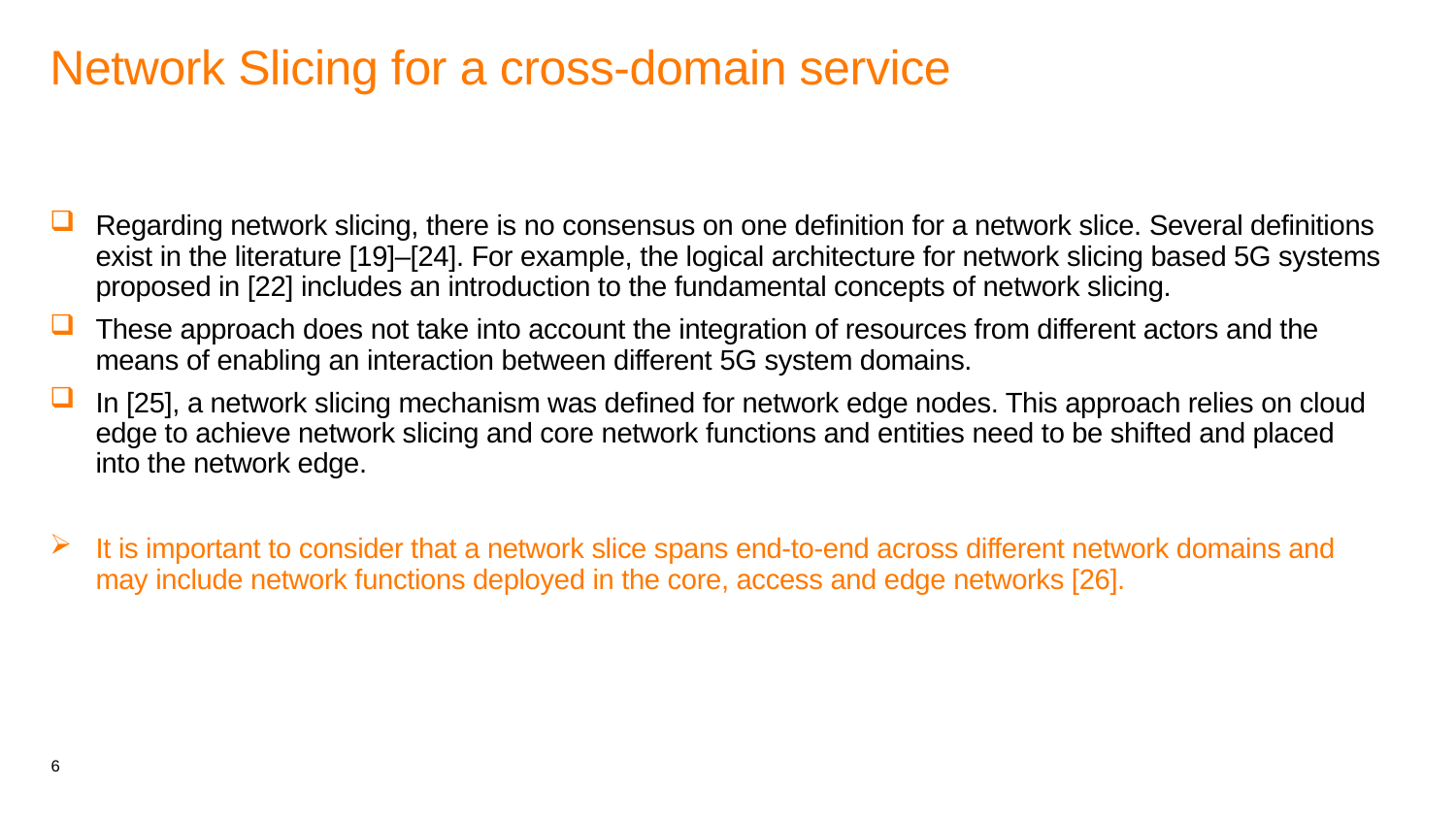

# Network Slicing for a cross-domain service
Regarding network slicing, there is no consensus on one definition for a network slice. Several definitions exist in the literature [19]–[24]. For example, the logical architecture for network slicing based 5G systems proposed in [22] includes an introduction to the fundamental concepts of network slicing.
These approach does not take into account the integration of resources from different actors and the means of enabling an interaction between different 5G system domains.
In [25], a network slicing mechanism was defined for network edge nodes. This approach relies on cloud edge to achieve network slicing and core network functions and entities need to be shifted and placed into the network edge.

It is important to consider that a network slice spans end-to-end across different network domains and may include network functions deployed in the core, access and edge networks [26].